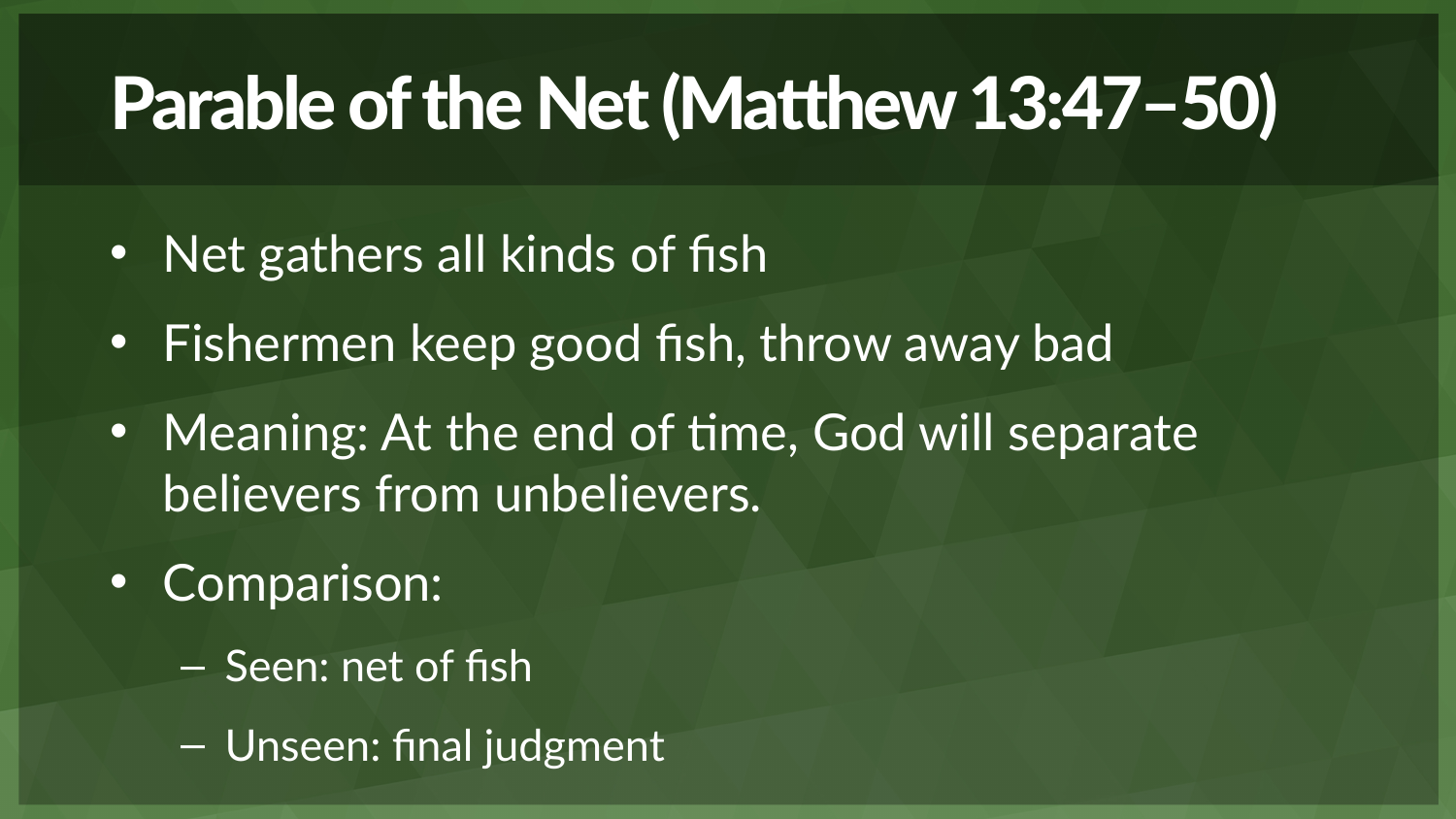

# Parable of the Net (Matthew 13:47–50)
Net gathers all kinds of fish
Fishermen keep good fish, throw away bad
Meaning: At the end of time, God will separate believers from unbelievers.
Comparison:
Seen: net of fish
Unseen: final judgment